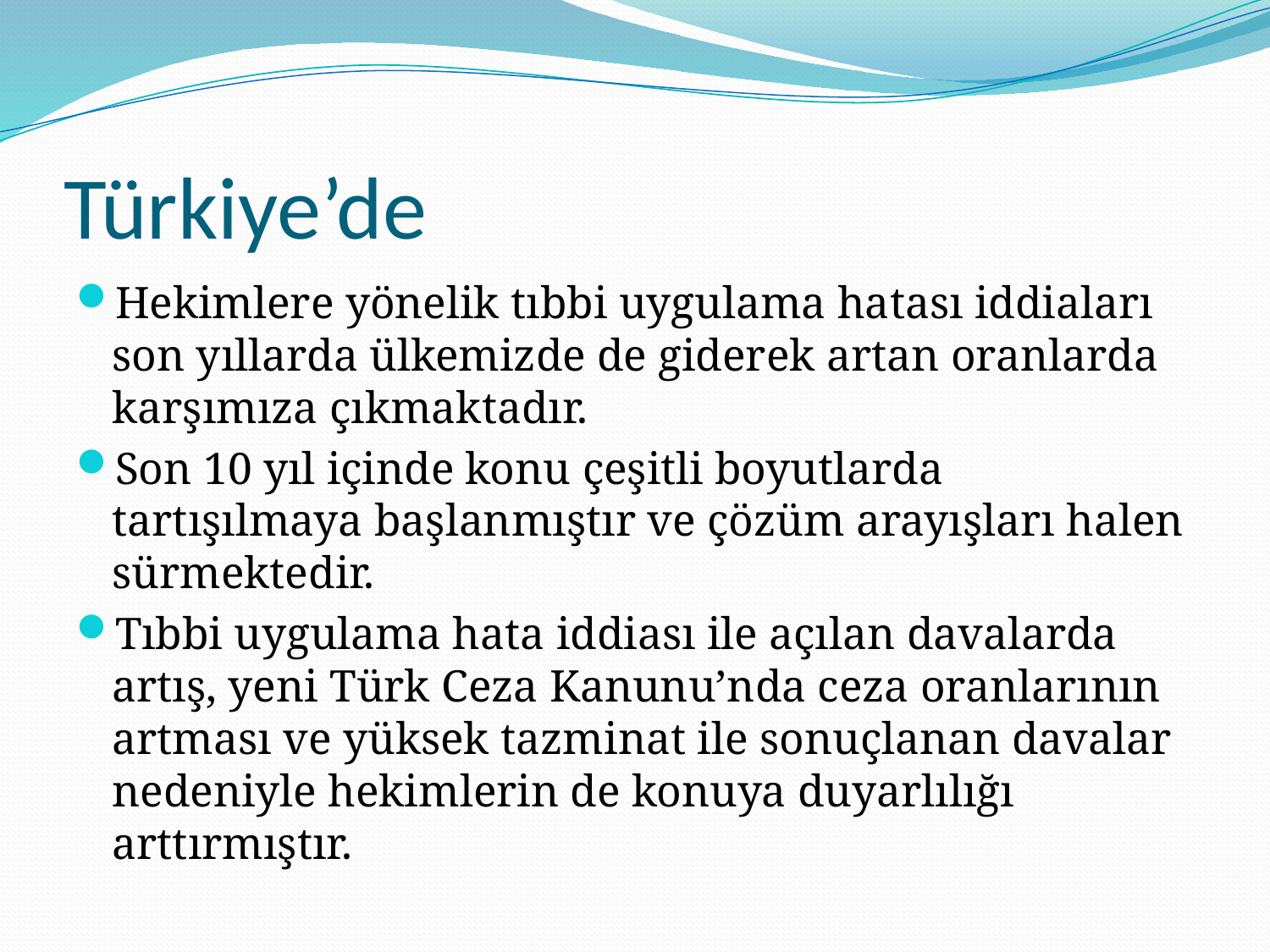

# Türkiye’de
Hekimlere yönelik tıbbi uygulama hatası iddiaları son yıllarda ülkemizde de giderek artan oranlarda karşımıza çıkmaktadır.
Son 10 yıl içinde konu çeşitli boyutlarda tartışılmaya başlanmıştır ve çözüm arayışları halen sürmektedir.
Tıbbi uygulama hata iddiası ile açılan davalarda artış, yeni Türk Ceza Kanunu’nda ceza oranlarının artması ve yüksek tazminat ile sonuçlanan davalar nedeniyle hekimlerin de konuya duyarlılığı arttırmıştır.